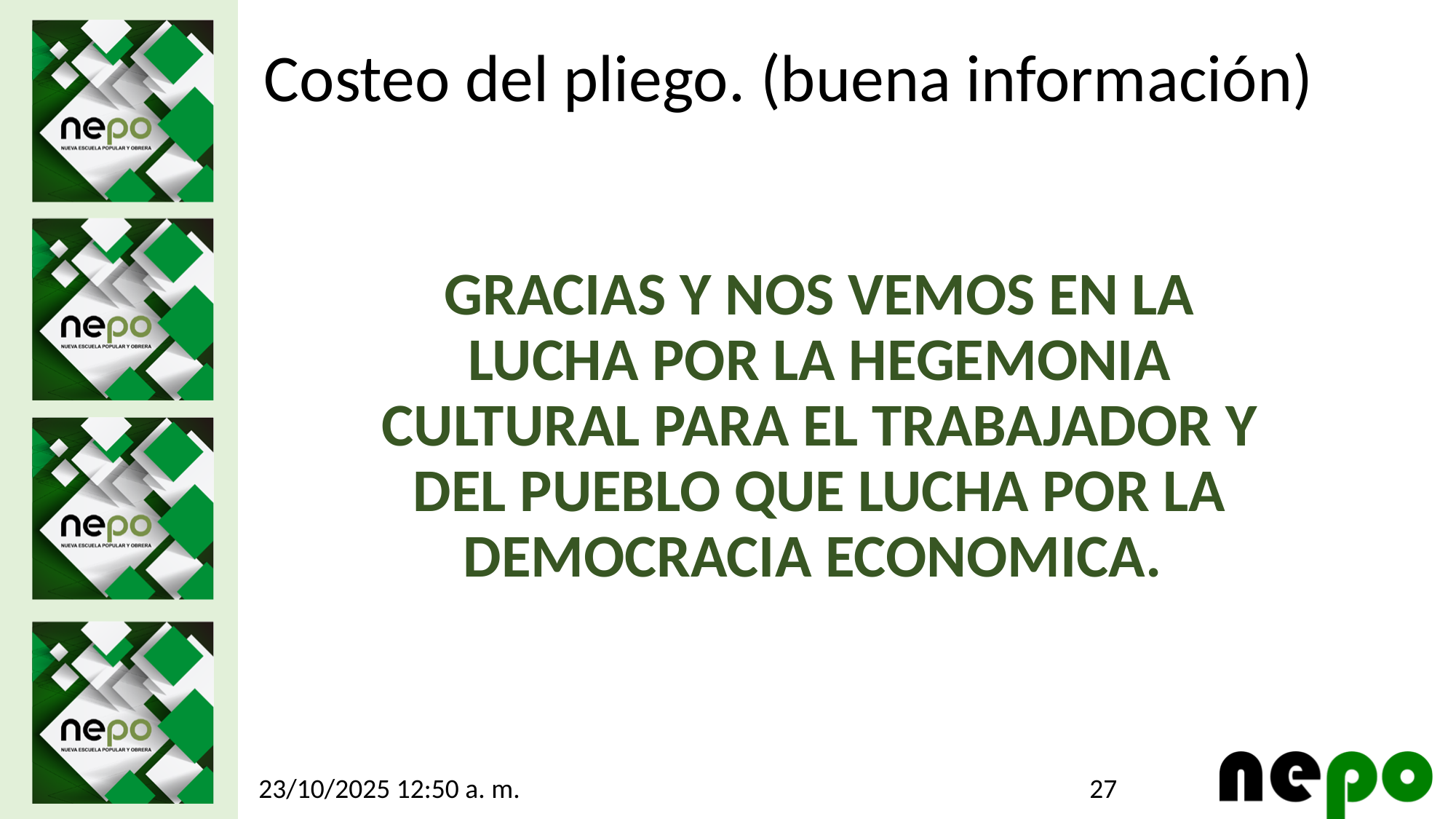

# Costeo del pliego. (buena información)
GRACIAS Y NOS VEMOS EN LA LUCHA POR LA HEGEMONIA CULTURAL PARA EL TRABAJADOR Y DEL PUEBLO QUE LUCHA POR LA DEMOCRACIA ECONOMICA.

27
23/10/2025 12:50 a. m.